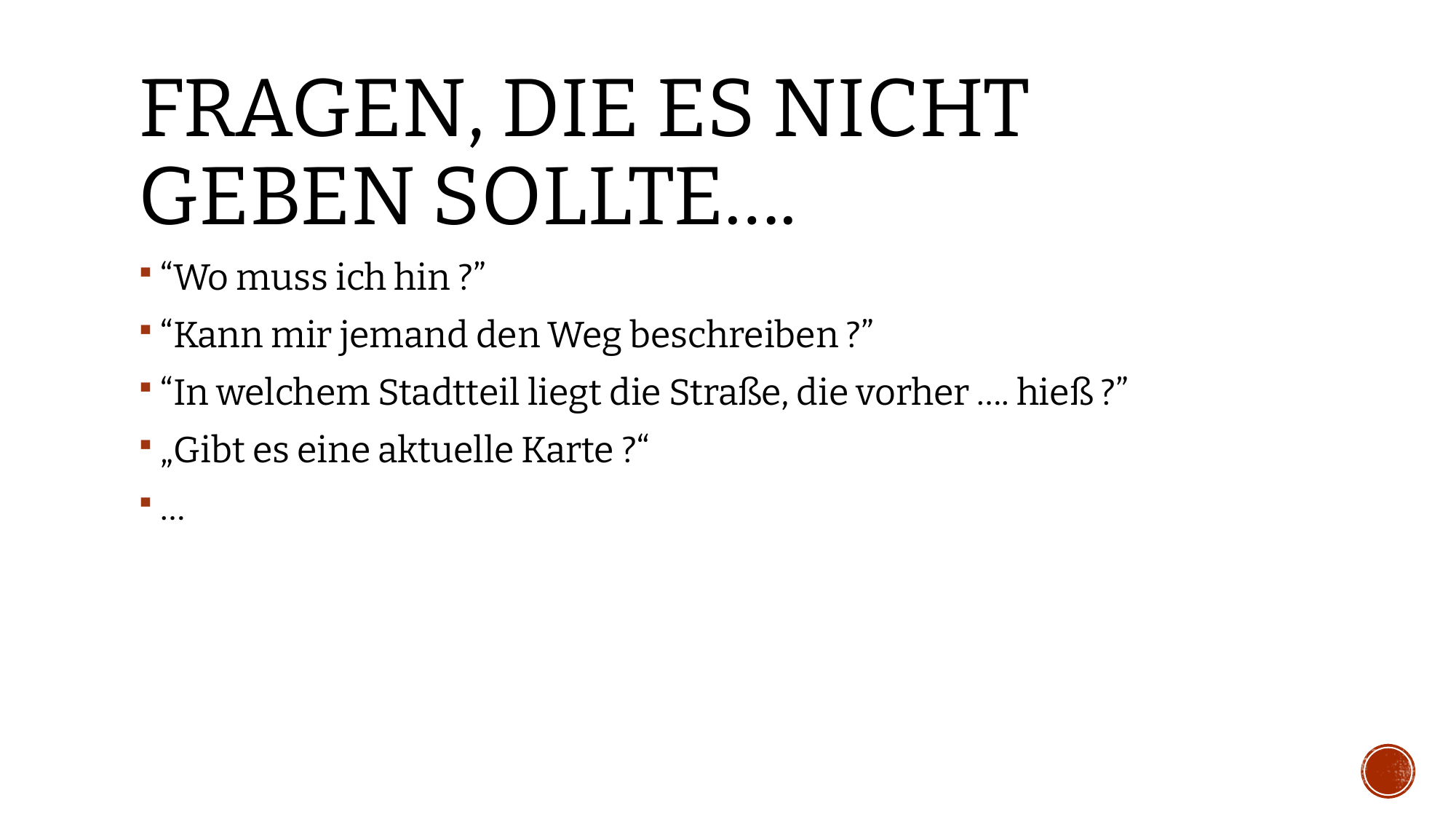

# Fragen, die es nicht Geben sollte….
“Wo muss ich hin ?”
“Kann mir jemand den Weg beschreiben ?”
“In welchem Stadtteil liegt die Straße, die vorher …. hieß ?”
„Gibt es eine aktuelle Karte ?“
…